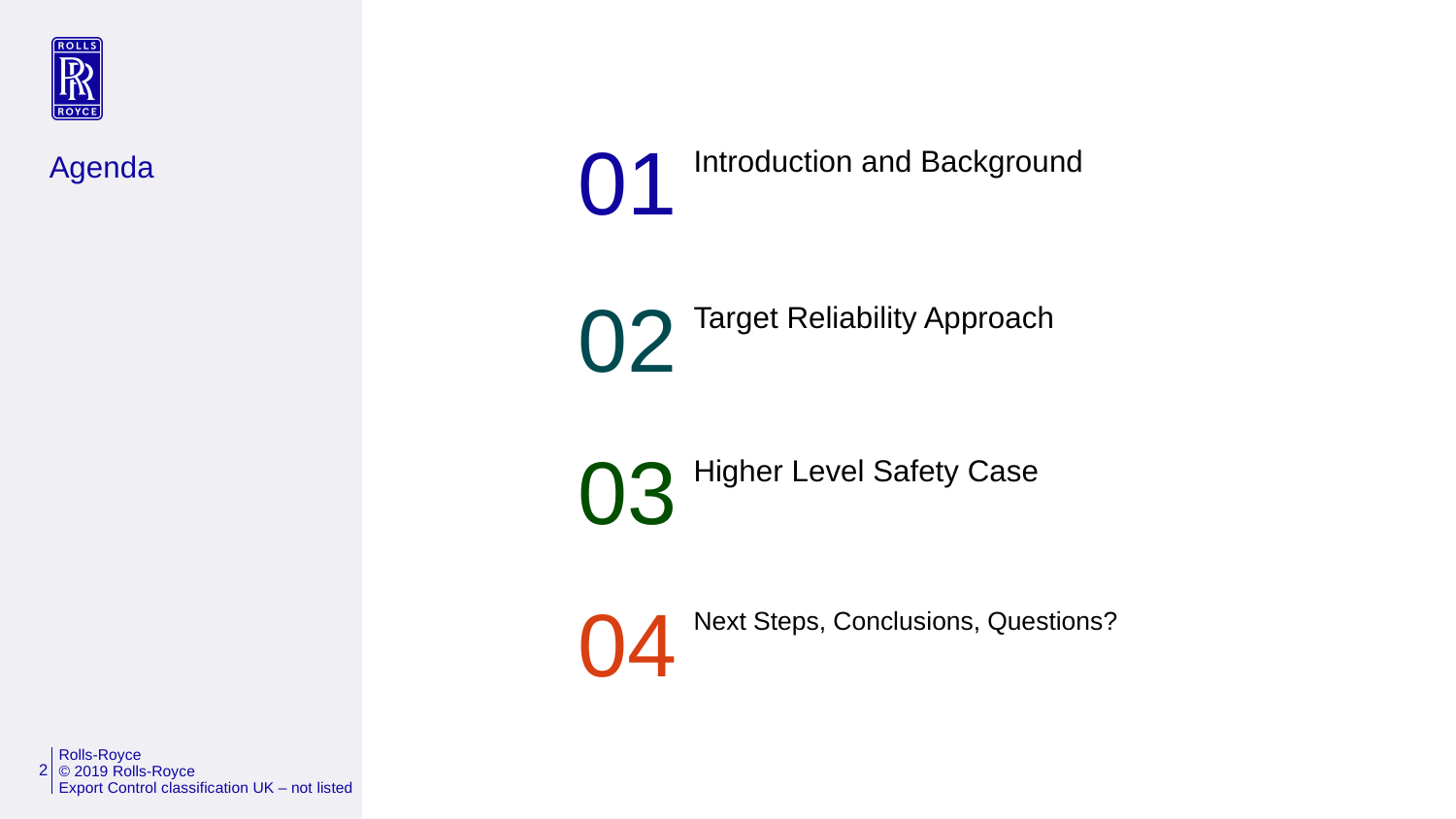

01
# Introduction and Background
02
Target Reliability Approach
03
Higher Level Safety Case
04
Next Steps, Conclusions, Questions?